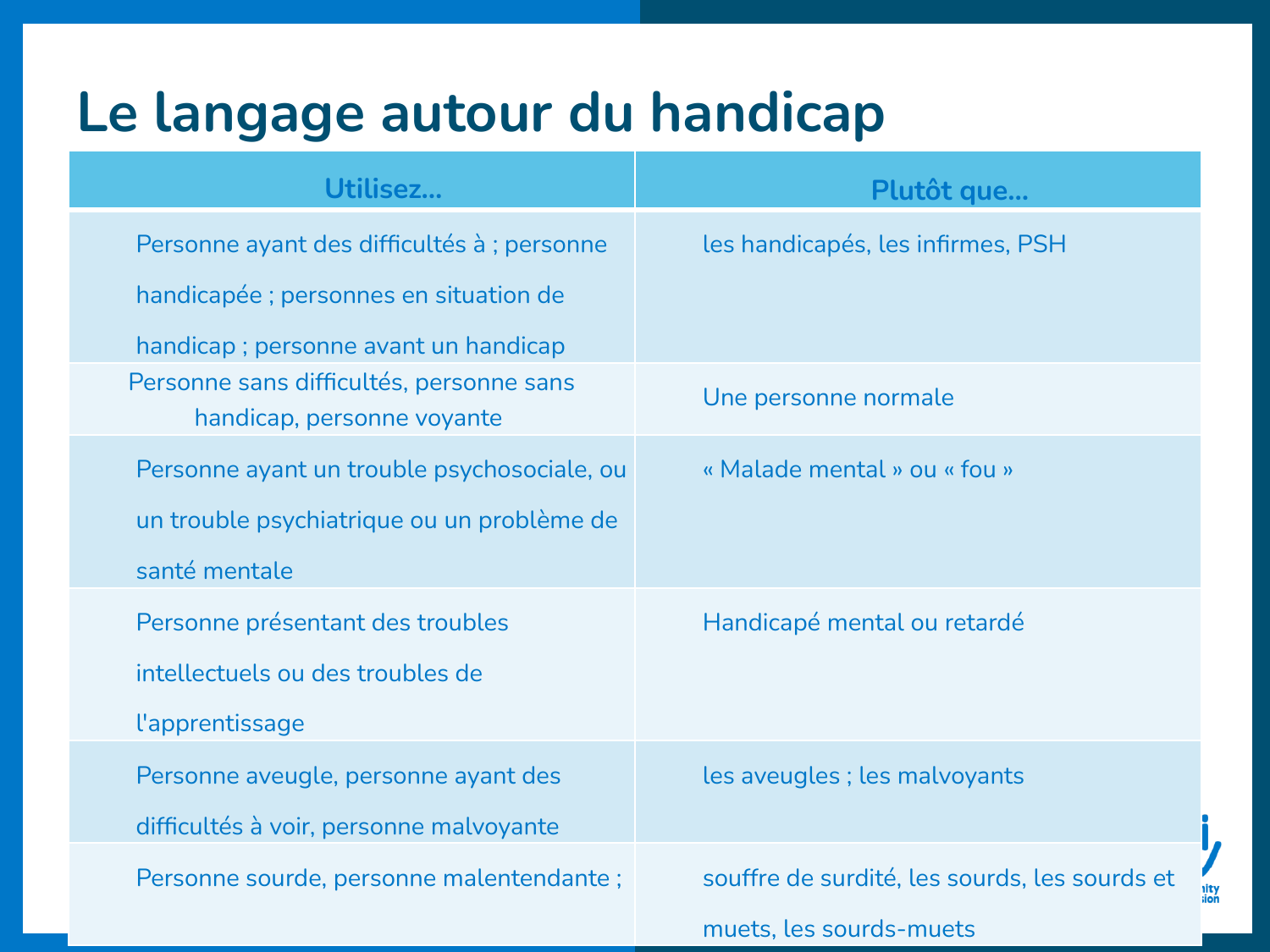

# Le langage autour du handicap
| Utilisez… | Plutôt que… |
| --- | --- |
| Personne ayant des difficultés à ; personne handicapée ; personnes en situation de handicap ; personne avant un handicap | les handicapés, les infirmes, PSH |
| Personne sans difficultés, personne sans handicap, personne voyante | Une personne normale |
| Personne ayant un trouble psychosociale, ou un trouble psychiatrique ou un problème de santé mentale | « Malade mental » ou « fou » |
| Personne présentant des troubles intellectuels ou des troubles de l'apprentissage | Handicapé mental ou retardé |
| Personne aveugle, personne ayant des difficultés à voir, personne malvoyante | les aveugles ; les malvoyants |
| Personne sourde, personne malentendante ; | souffre de surdité, les sourds, les sourds et muets, les sourds-muets |